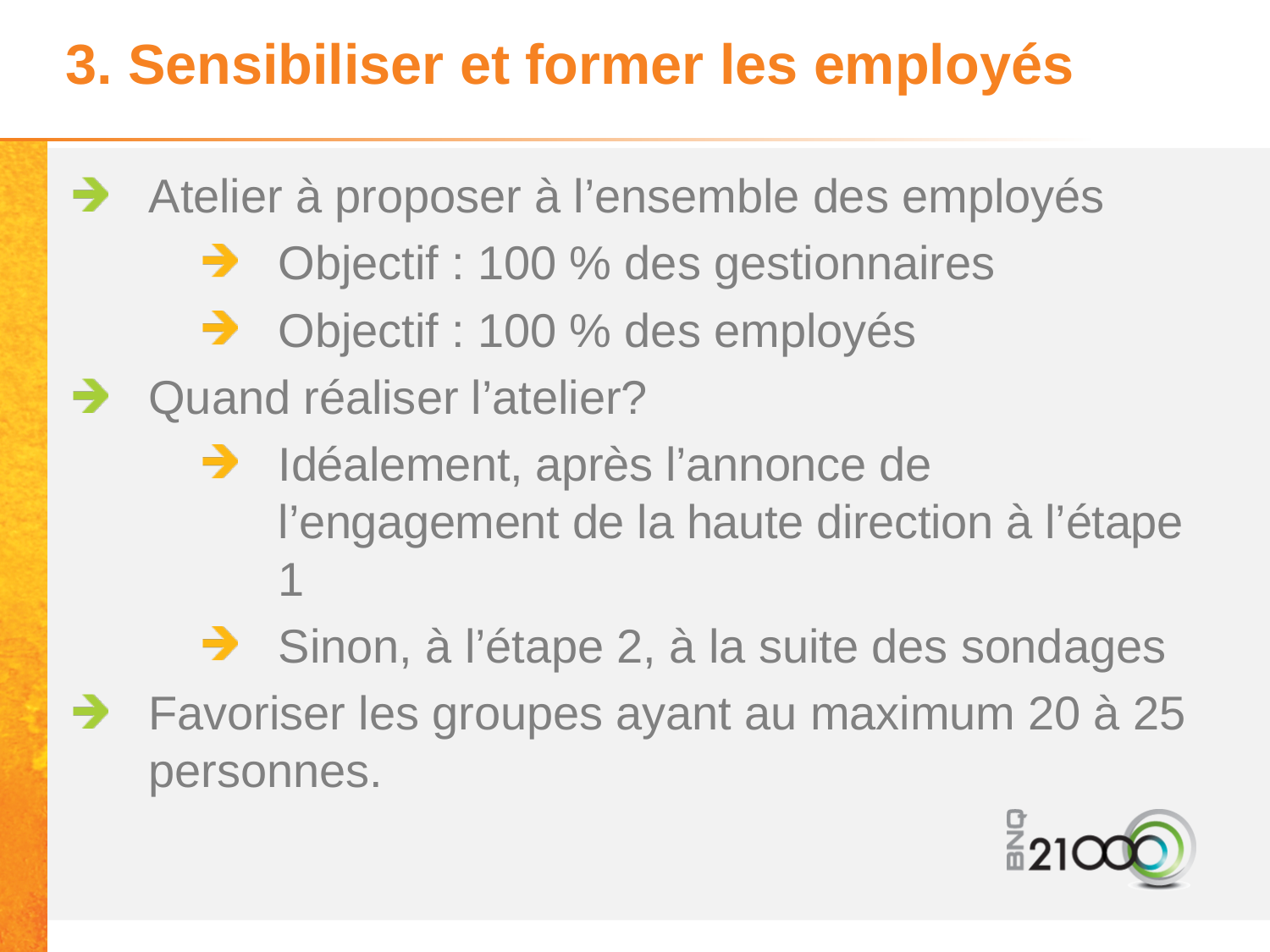

# 3. Sensibiliser et former les employés
Atelier à proposer à l’ensemble des employés
Objectif : 100 % des gestionnaires
Objectif : 100 % des employés
Quand réaliser l’atelier?
Idéalement, après l’annonce de l’engagement de la haute direction à l’étape 1
Sinon, à l’étape 2, à la suite des sondages
Favoriser les groupes ayant au maximum 20 à 25 personnes.